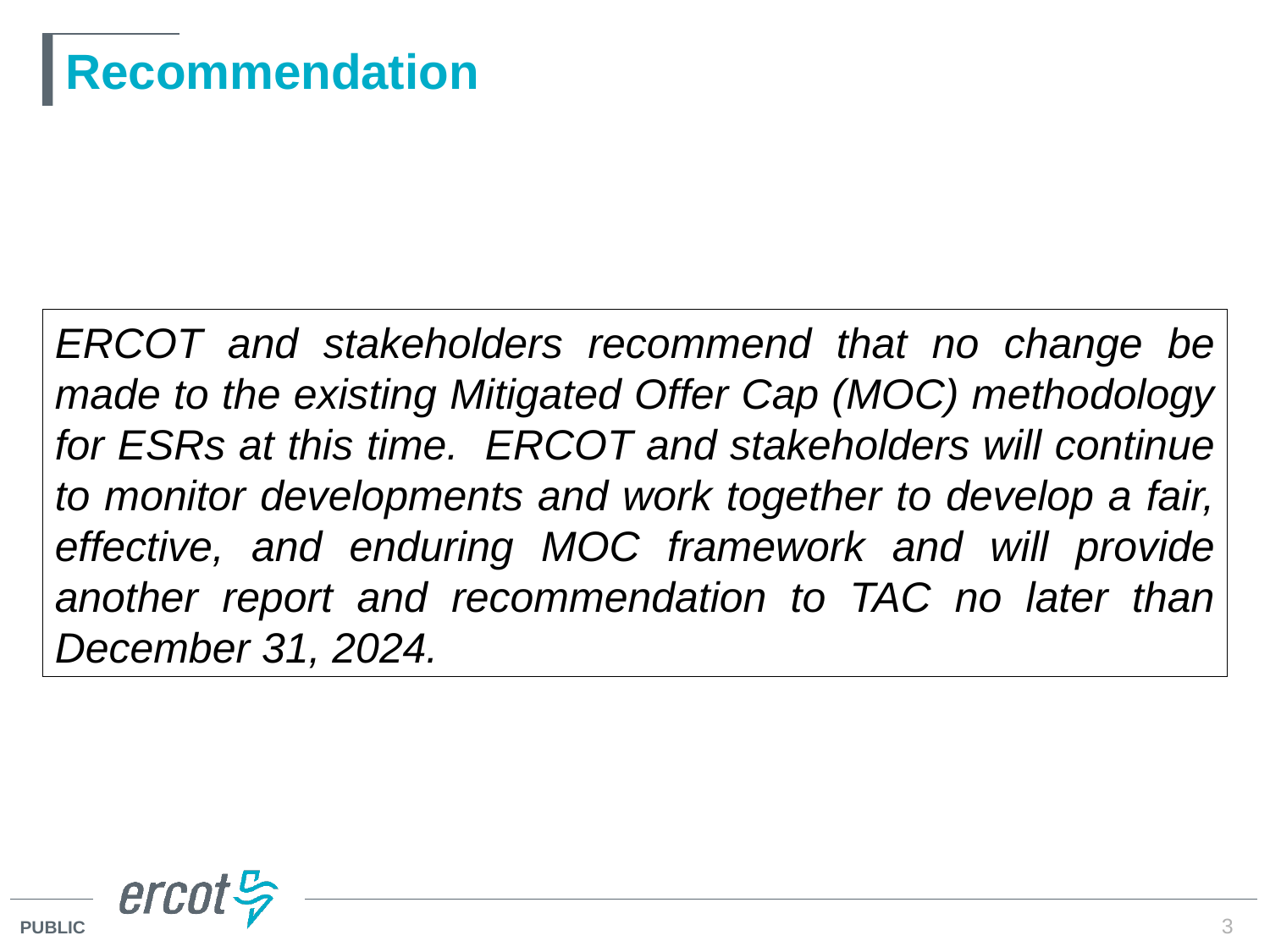

# Recommendation
ERCOT and stakeholders recommend that no change be made to the existing Mitigated Offer Cap (MOC) methodology for ESRs at this time.  ERCOT and stakeholders will continue to monitor developments and work together to develop a fair, effective, and enduring MOC framework and will provide another report and recommendation to TAC no later than December 31, 2024.
3